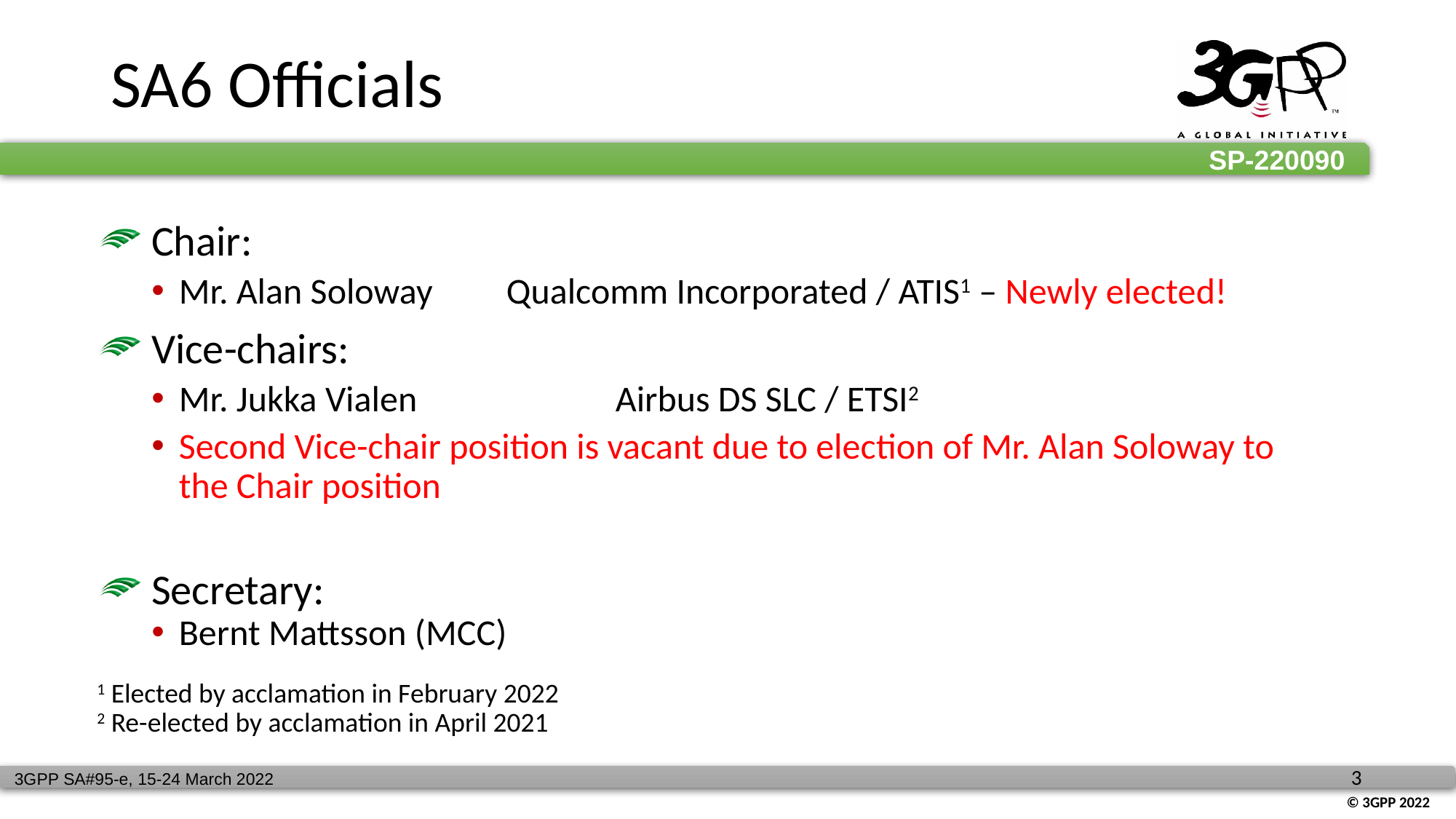

# SA6 Officials
 Chair:
Mr. Alan Soloway	Qualcomm Incorporated / ATIS1 – Newly elected!
 Vice-chairs:
Mr. Jukka Vialen		Airbus DS SLC / ETSI2
Second Vice-chair position is vacant due to election of Mr. Alan Soloway to the Chair position

 Secretary:
Bernt Mattsson (MCC)

1 Elected by acclamation in February 2022
2 Re-elected by acclamation in April 2021